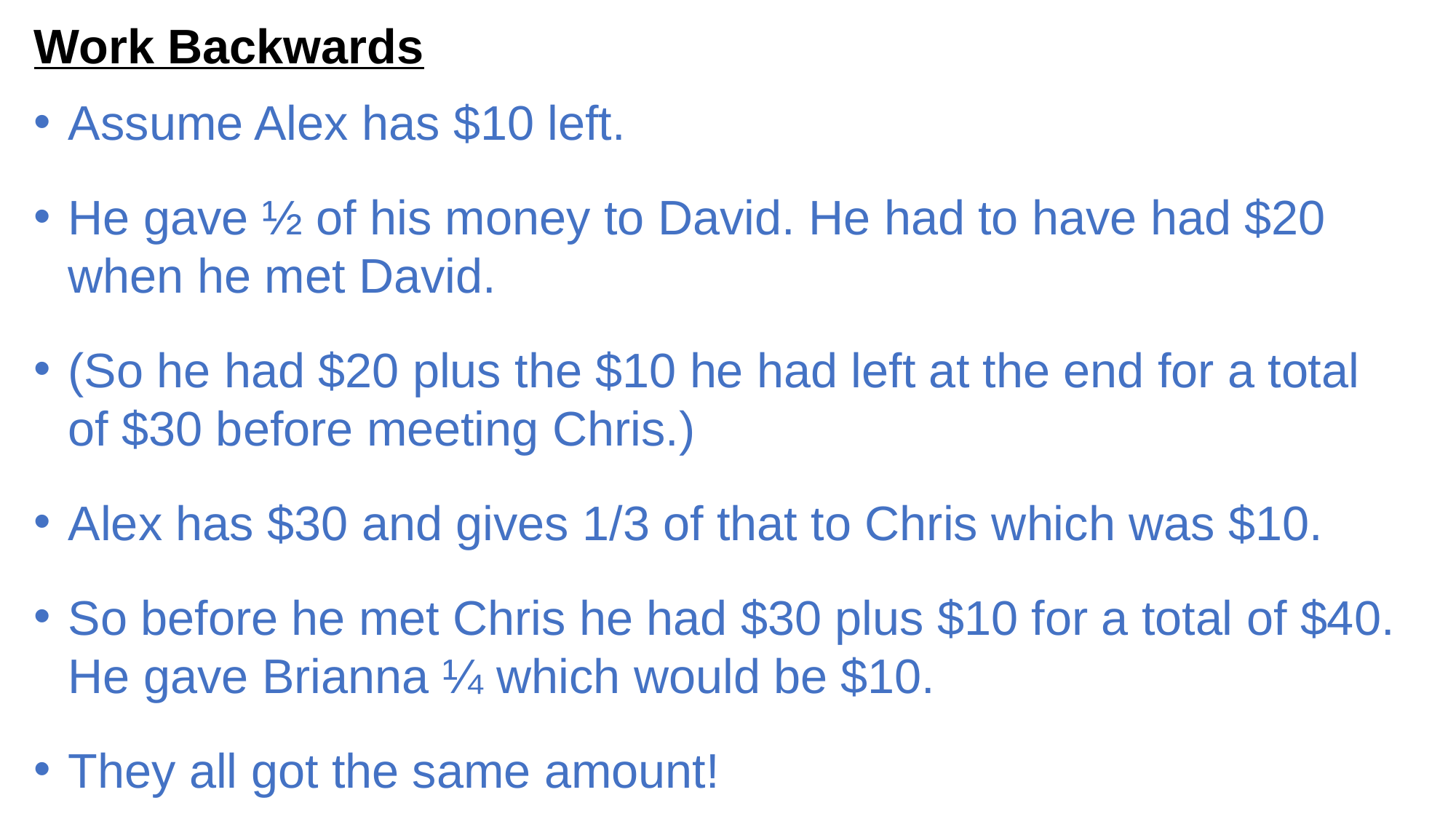

Work Backwards
Assume Alex has $10 left.
He gave ½ of his money to David. He had to have had $20 when he met David.
(So he had $20 plus the $10 he had left at the end for a total of $30 before meeting Chris.)
Alex has $30 and gives 1/3 of that to Chris which was $10.
So before he met Chris he had $30 plus $10 for a total of $40. He gave Brianna ¼ which would be $10.
They all got the same amount!